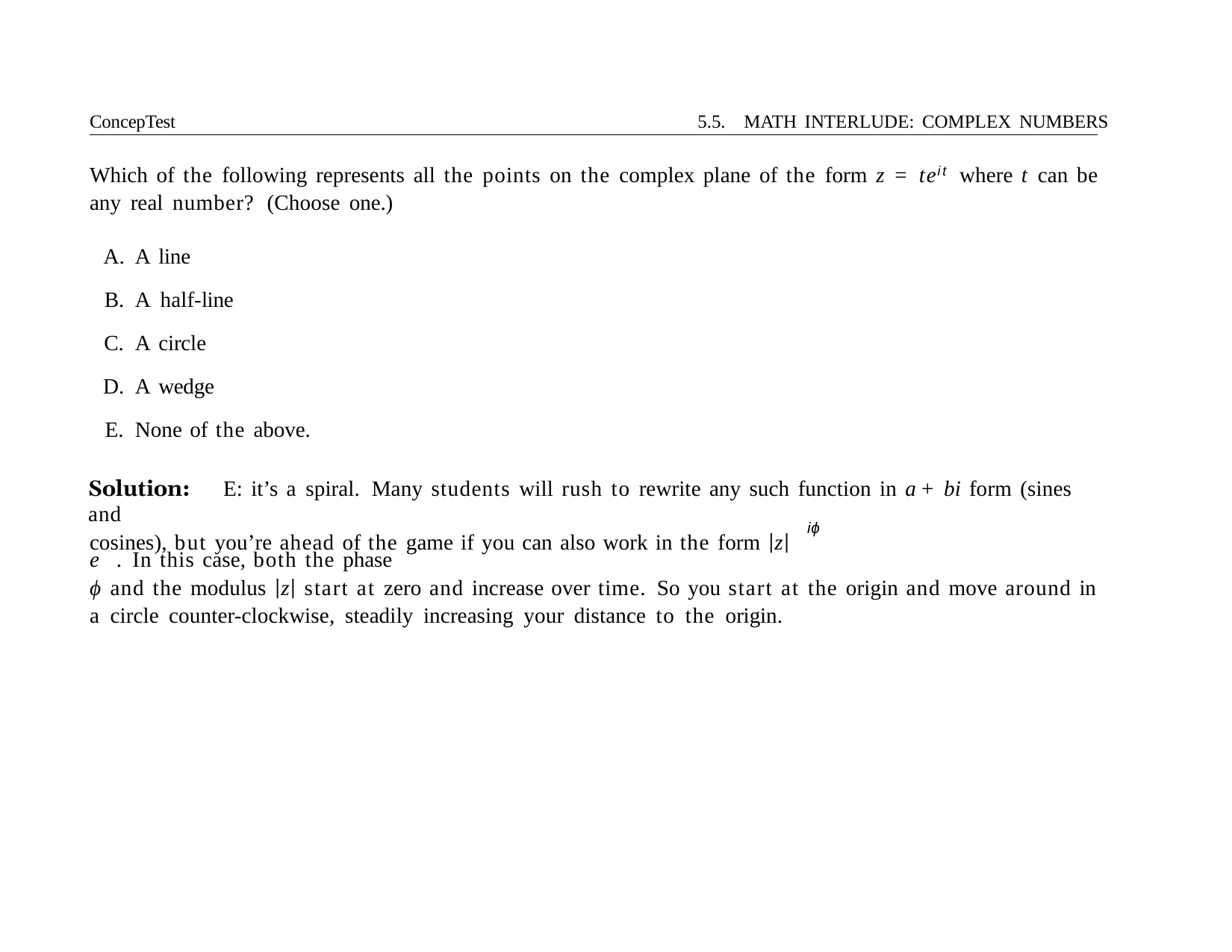

ConcepTest	5.5.  MATH INTERLUDE: COMPLEX NUMBERS

Which of the following represents all the points on the complex plane of the form z = teit where t can be any real number? (Choose one.)

A line
A half-line
A circle
A wedge
None of the above.

Solution:	E: it’s a spiral. Many students will rush to rewrite any such function in a + bi form (sines and
iϕ
cosines), but you’re ahead of the game if you can also work in the form |z|e  . In this case, both the phase
ϕ and the modulus |z| start at zero and increase over time. So you start at the origin and move around in a circle counter-clockwise, steadily increasing your distance to the origin.